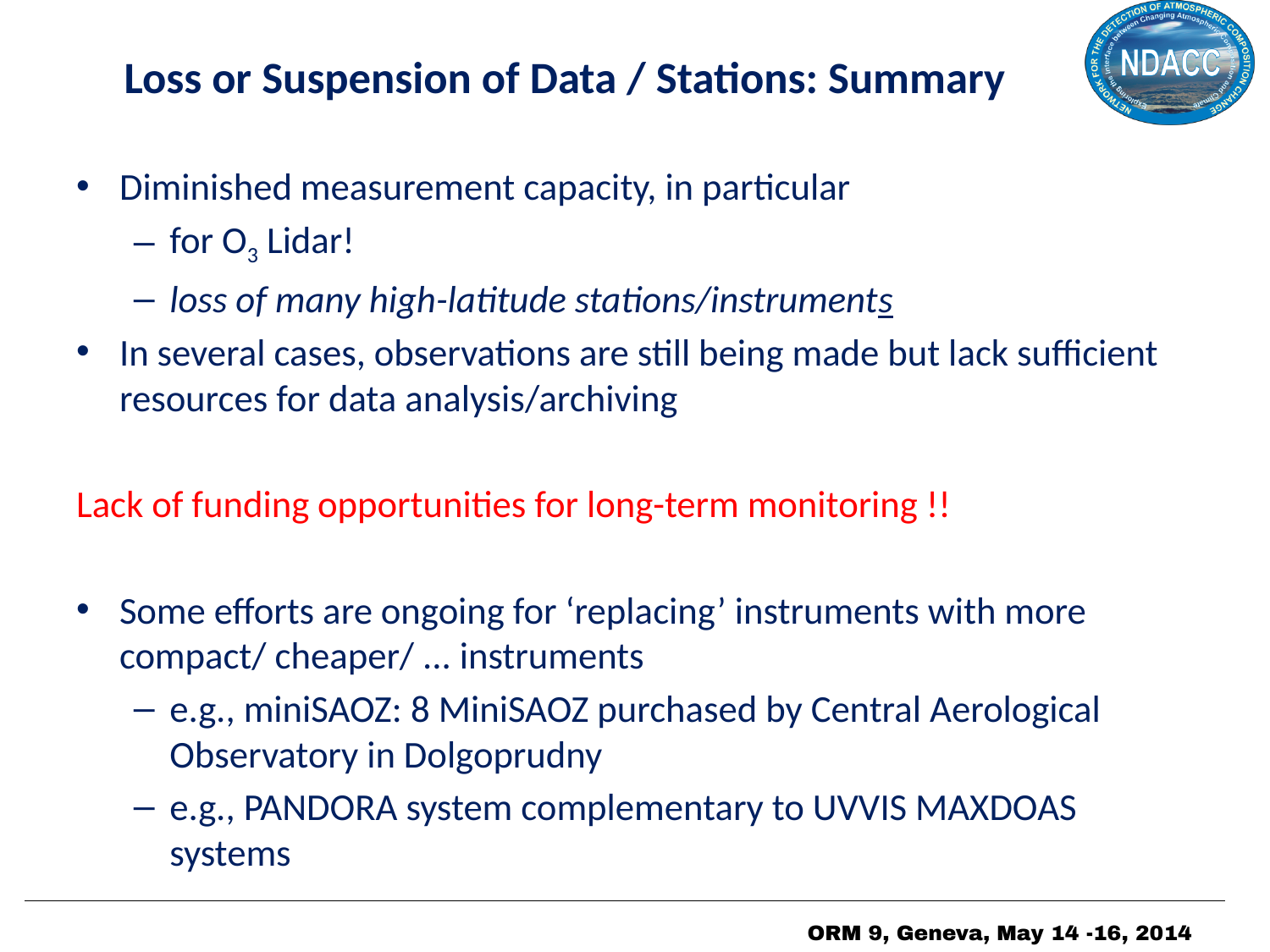

# Loss or Suspension of Data / Stations: Summary
Diminished measurement capacity, in particular
for O3 Lidar!
loss of many high-latitude stations/instruments
In several cases, observations are still being made but lack sufficient resources for data analysis/archiving

Lack of funding opportunities for long-term monitoring !!

Some efforts are ongoing for ‘replacing’ instruments with more compact/ cheaper/ ... instruments
e.g., miniSAOZ: 8 MiniSAOZ purchased by Central Aerological Observatory in Dolgoprudny
e.g., PANDORA system complementary to UVVIS MAXDOAS systems